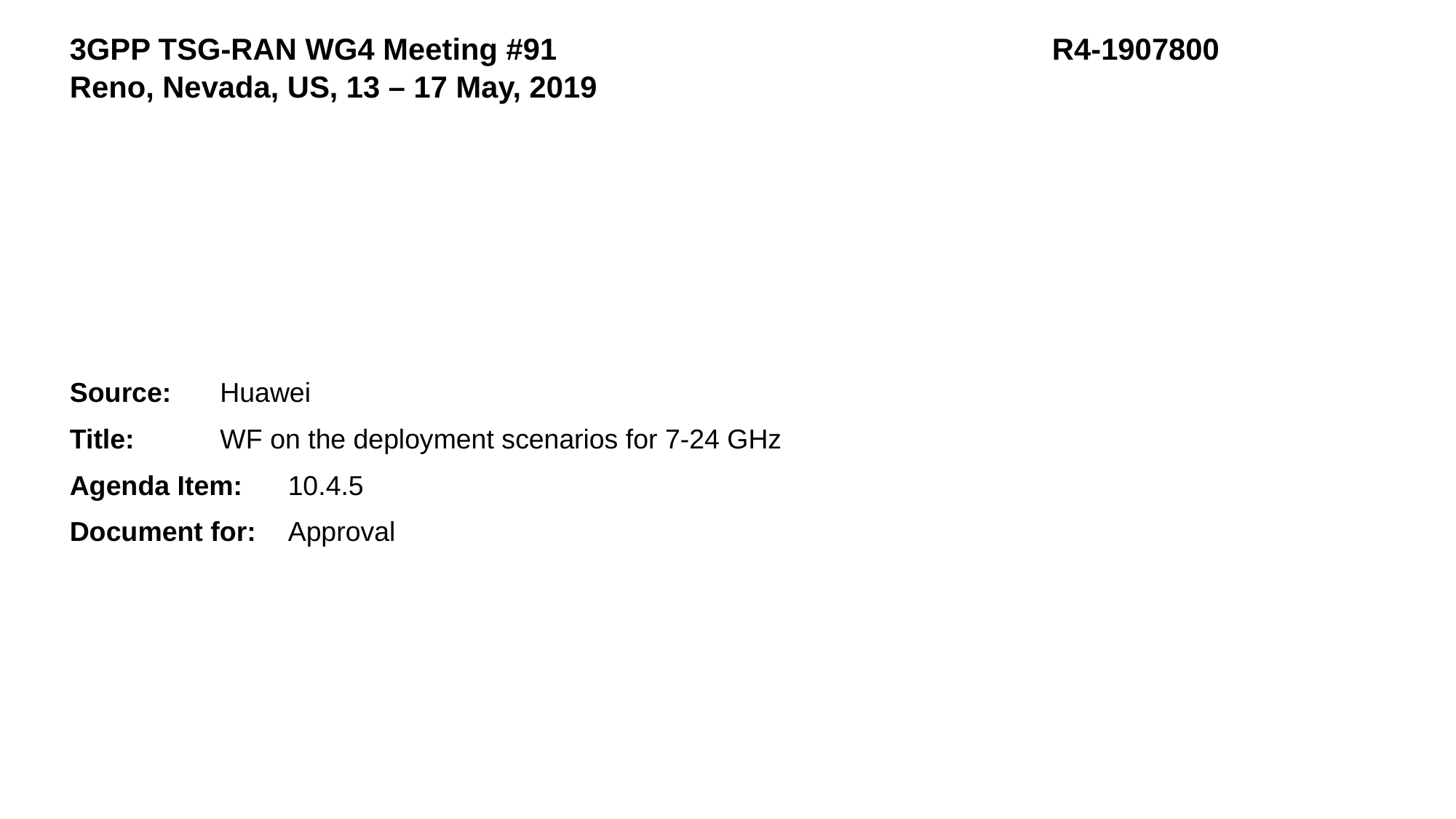

3GPP TSG-RAN WG4 Meeting #91					R4-1907800
Reno, Nevada, US, 13 – 17 May, 2019

Source: 	Huawei
Title:	WF on the deployment scenarios for 7-24 GHz
Agenda Item:	10.4.5
Document for:	Approval